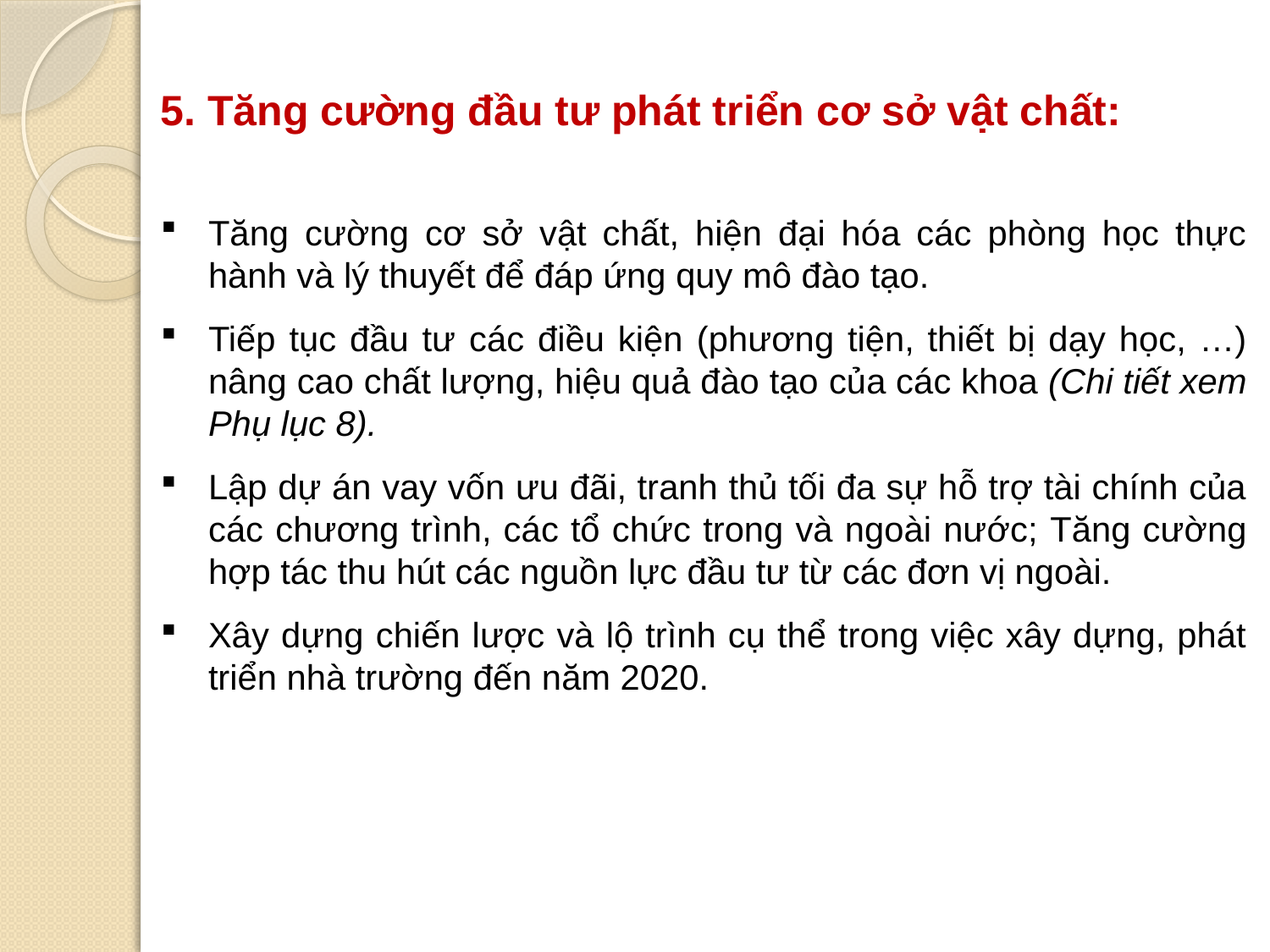

5. Tăng cường đầu tư phát triển cơ sở vật chất:
Tăng cường cơ sở vật chất, hiện đại hóa các phòng học thực hành và lý thuyết để đáp ứng quy mô đào tạo.
Tiếp tục đầu tư các điều kiện (phương tiện, thiết bị dạy học, …) nâng cao chất lượng, hiệu quả đào tạo của các khoa (Chi tiết xem Phụ lục 8).
Lập dự án vay vốn ưu đãi, tranh thủ tối đa sự hỗ trợ tài chính của các chương trình, các tổ chức trong và ngoài nước; Tăng cường hợp tác thu hút các nguồn lực đầu tư từ các đơn vị ngoài.
Xây dựng chiến lược và lộ trình cụ thể trong việc xây dựng, phát triển nhà trường đến năm 2020.